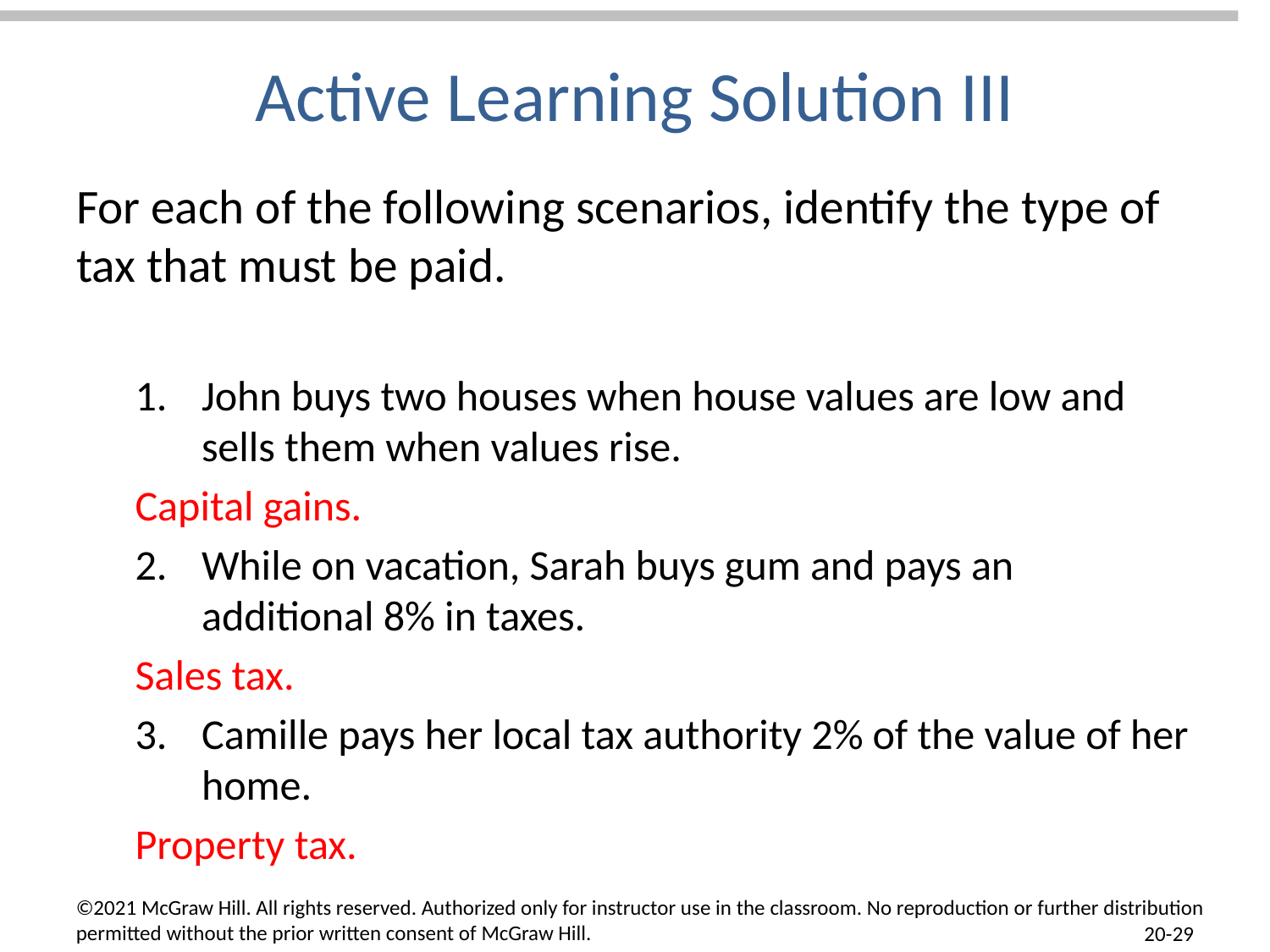

# Active Learning Solution III
For each of the following scenarios, identify the type of tax that must be paid.

John buys two houses when house values are low and sells them when values rise.
		Capital gains.
While on vacation, Sarah buys gum and pays an additional 8% in taxes.
		Sales tax.
Camille pays her local tax authority 2% of the value of her home.
		Property tax.